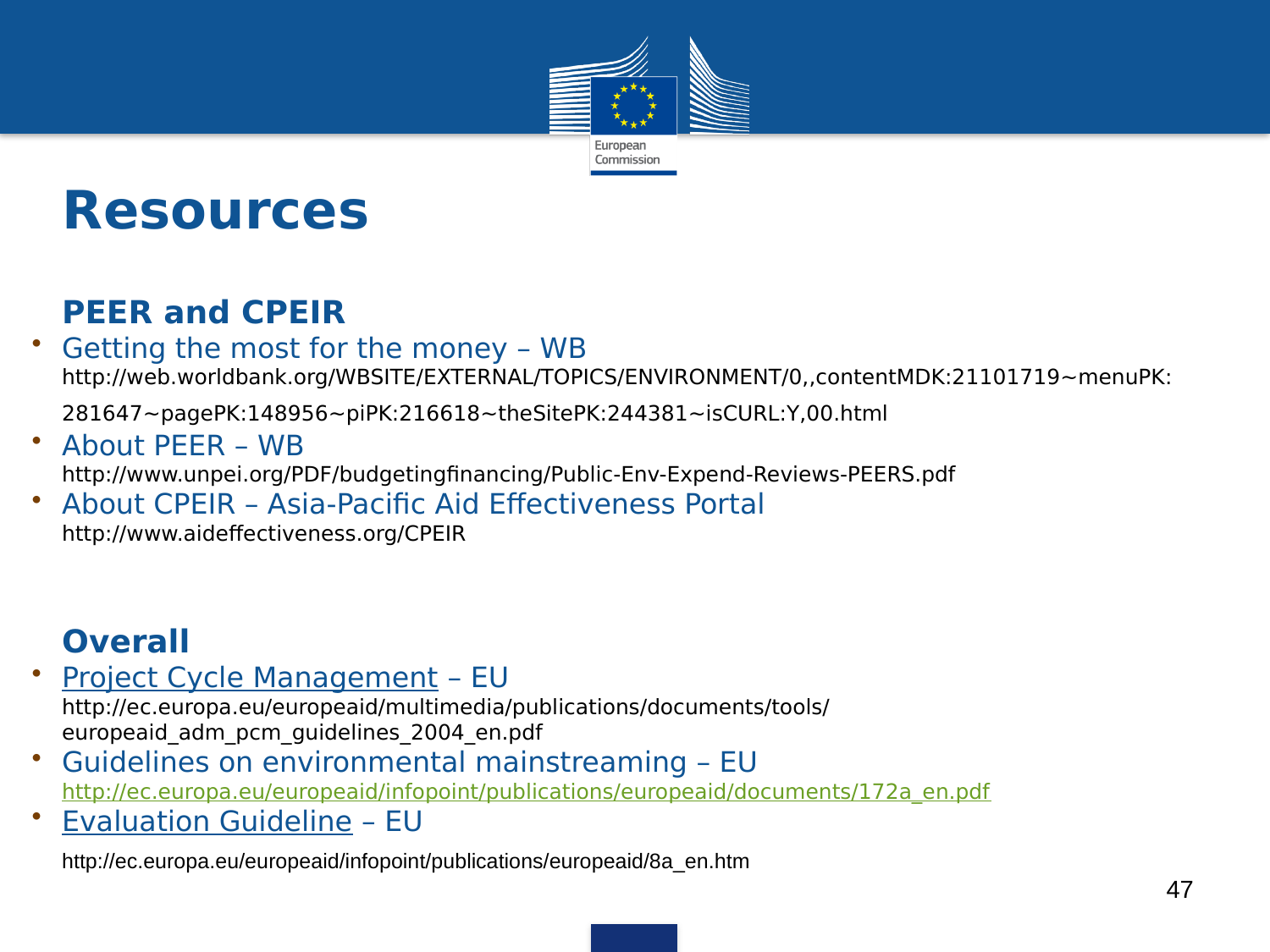

# Resources
PEER and CPEIR
Getting the most for the money – WB
http://web.worldbank.org/WBSITE/EXTERNAL/TOPICS/ENVIRONMENT/0,,contentMDK:21101719~menuPK:281647~pagePK:148956~piPK:216618~theSitePK:244381~isCURL:Y,00.html
About PEER – WB
http://www.unpei.org/PDF/budgetingfinancing/Public-Env-Expend-Reviews-PEERS.pdf
About CPEIR – Asia-Pacific Aid Effectiveness Portal
http://www.aideffectiveness.org/CPEIR

Overall
Project Cycle Management – EU
http://ec.europa.eu/europeaid/multimedia/publications/documents/tools/europeaid_adm_pcm_guidelines_2004_en.pdf
Guidelines on environmental mainstreaming – EU
http://ec.europa.eu/europeaid/infopoint/publications/europeaid/documents/172a_en.pdf
Evaluation Guideline – EU
http://ec.europa.eu/europeaid/infopoint/publications/europeaid/8a_en.htm

47